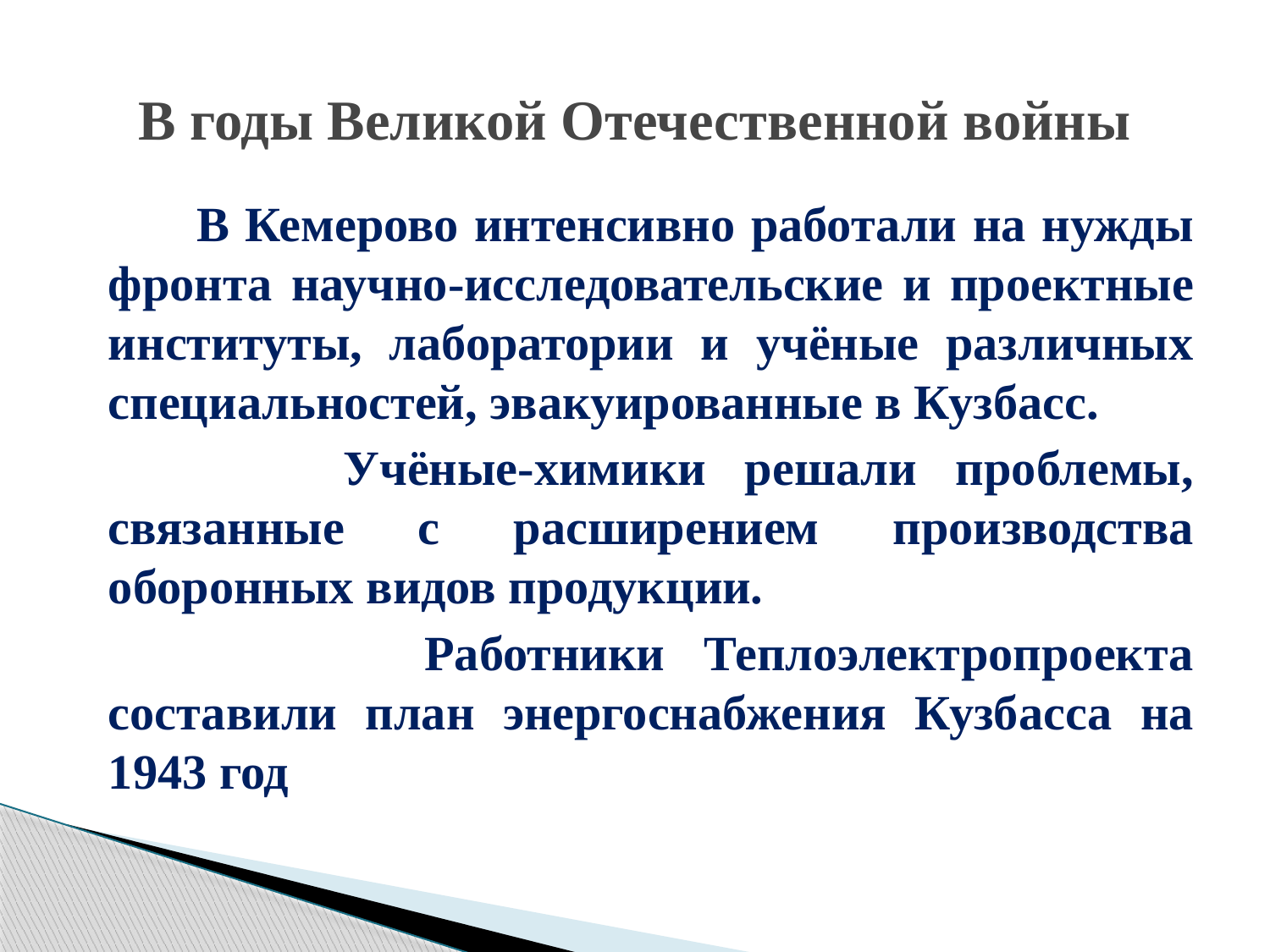

# В годы Великой Отечественной войны
        В Кемерово интенсивно работали на нужды фронта научно-исследовательские и проектные институты, лаборатории и учёные различных специальностей, эвакуированные в Кузбасс.
       Учёные-химики решали проблемы, связанные с расширением производства оборонных видов продукции.
       	Работники Теплоэлектропроекта составили план энергоснабжения Кузбасса на 1943 год